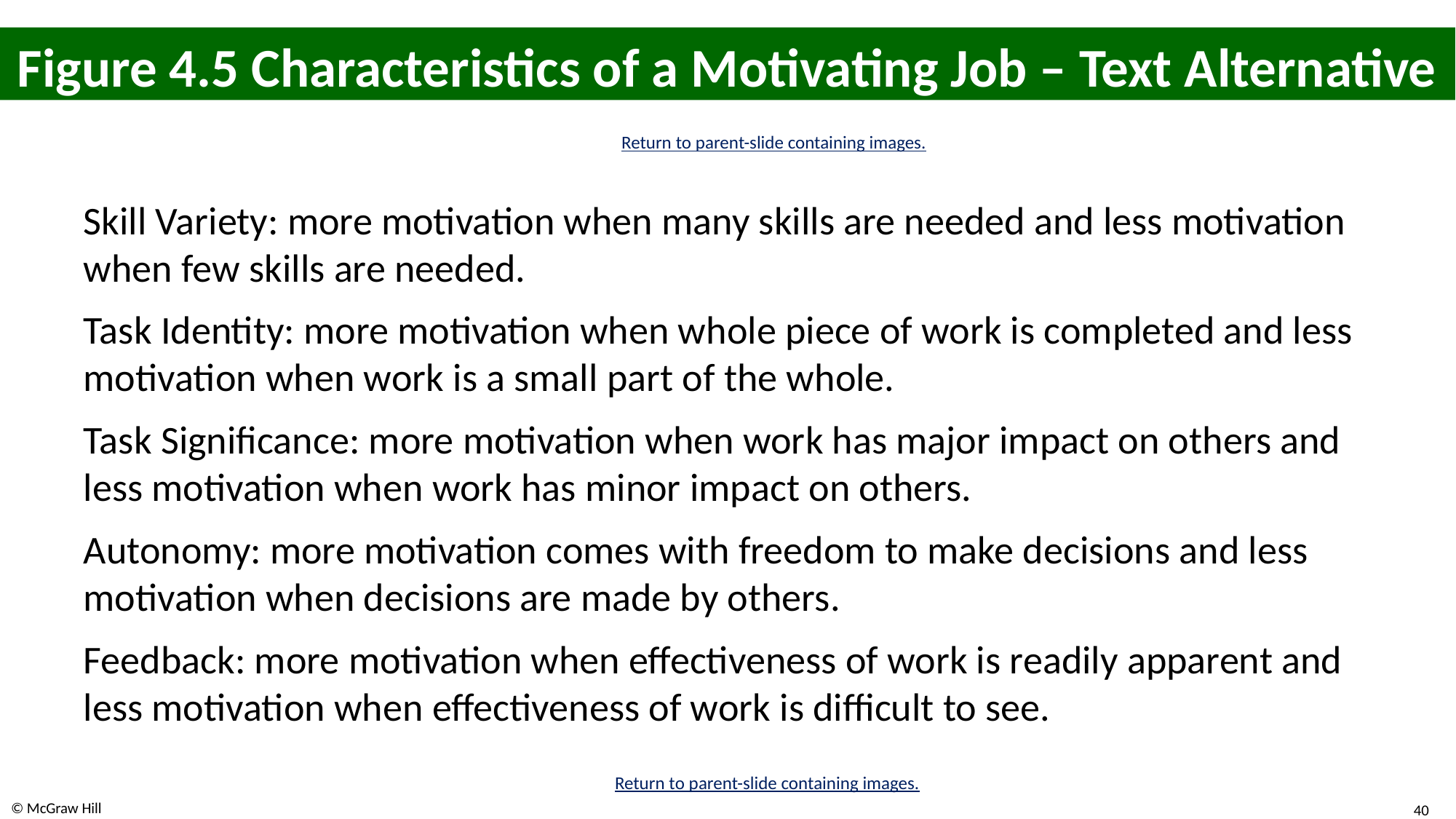

# Figure 4.5 Characteristics of a Motivating Job – Text Alternative
Return to parent-slide containing images.
Skill Variety: more motivation when many skills are needed and less motivation when few skills are needed.
Task Identity: more motivation when whole piece of work is completed and less motivation when work is a small part of the whole.
Task Significance: more motivation when work has major impact on others and less motivation when work has minor impact on others.
Autonomy: more motivation comes with freedom to make decisions and less motivation when decisions are made by others.
Feedback: more motivation when effectiveness of work is readily apparent and less motivation when effectiveness of work is difficult to see.
Return to parent-slide containing images.